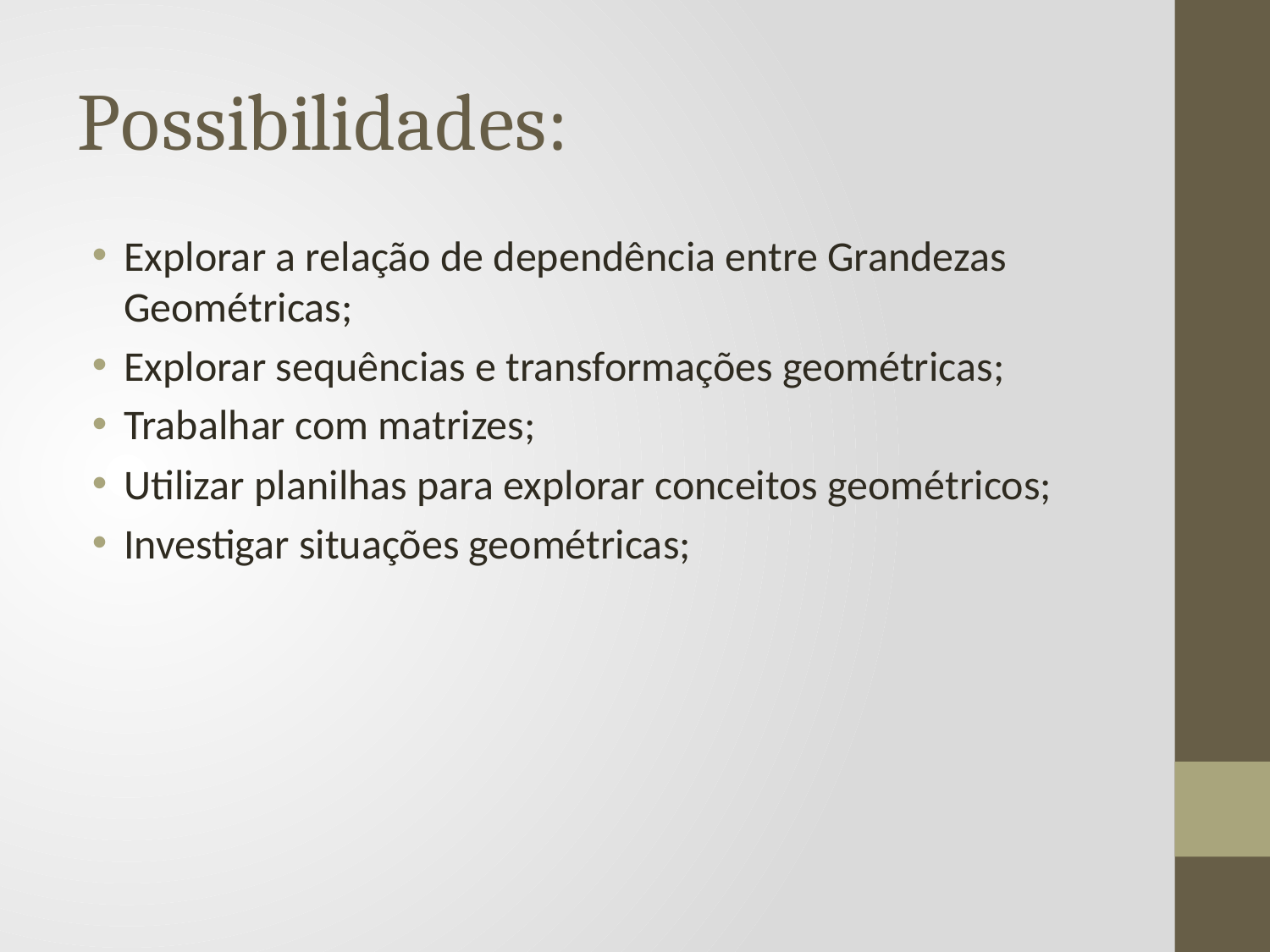

# Possibilidades:
Explorar a relação de dependência entre Grandezas Geométricas;
Explorar sequências e transformações geométricas;
Trabalhar com matrizes;
Utilizar planilhas para explorar conceitos geométricos;
Investigar situações geométricas;